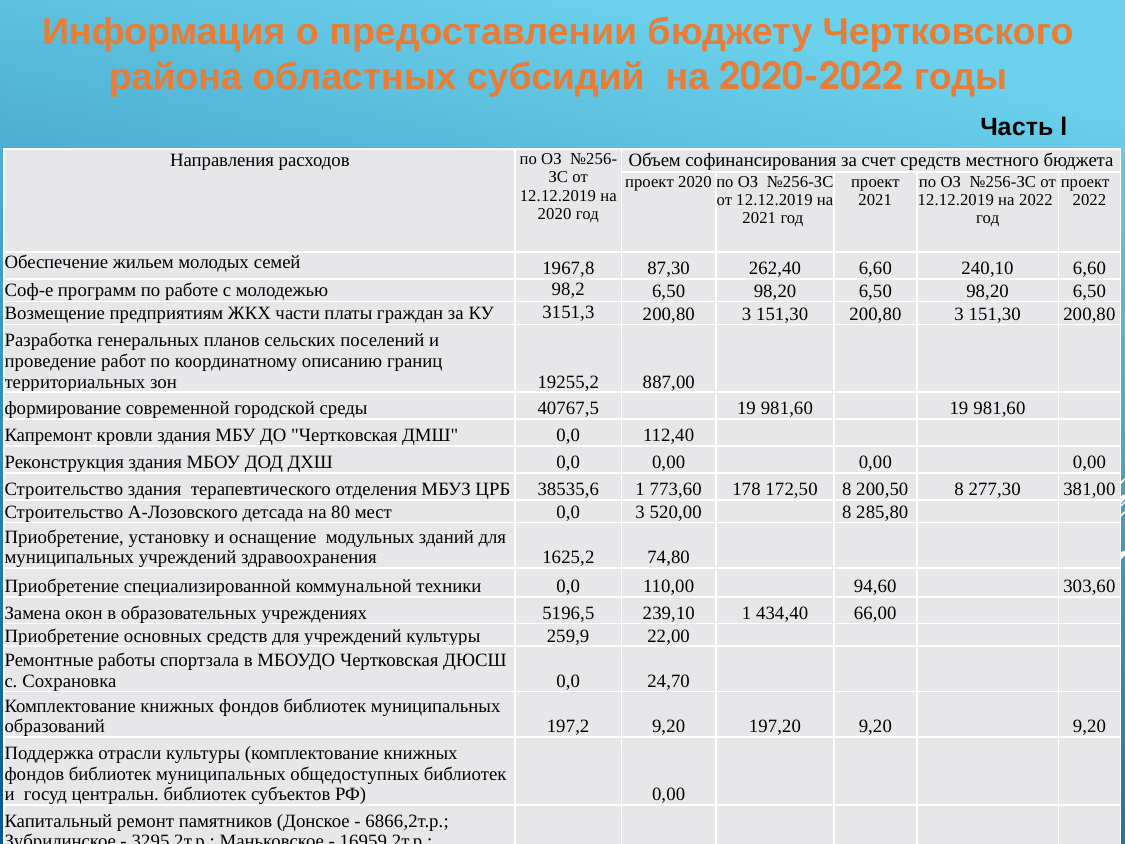

Информация о предоставлении бюджету Чертковского района областных субсидий  на 2020-2022 годы
Часть I
| Направления расходов | по ОЗ №256-ЗС от 12.12.2019 на 2020 год | Объем софинансирования за счет средств местного бюджета |  |  |  |  |
| --- | --- | --- | --- | --- | --- | --- |
|  |  | проект 2020 | по ОЗ №256-ЗС от 12.12.2019 на 2021 год | проект 2021 | по ОЗ №256-ЗС от 12.12.2019 на 2022 год | проект 2022 |
| Обеспечение жильем молодых семей | 1967,8 | 87,30 | 262,40 | 6,60 | 240,10 | 6,60 |
| Соф-е программ по работе с молодежью | 98,2 | 6,50 | 98,20 | 6,50 | 98,20 | 6,50 |
| Возмещение предприятиям ЖКХ части платы граждан за КУ | 3151,3 | 200,80 | 3 151,30 | 200,80 | 3 151,30 | 200,80 |
| Разработка генеральных планов сельских поселений и проведение работ по координатному описанию границ территориальных зон | 19255,2 | 887,00 |  |  |  |  |
| формирование современной городской среды | 40767,5 |  | 19 981,60 |  | 19 981,60 |  |
| Капремонт кровли здания МБУ ДО "Чертковская ДМШ" | 0,0 | 112,40 |  |  |  |  |
| Реконструкция здания МБОУ ДОД ДХШ | 0,0 | 0,00 |  | 0,00 |  | 0,00 |
| Строительство здания терапевтического отделения МБУЗ ЦРБ | 38535,6 | 1 773,60 | 178 172,50 | 8 200,50 | 8 277,30 | 381,00 |
| Строительство А-Лозовского детсада на 80 мест | 0,0 | 3 520,00 |  | 8 285,80 |  |  |
| Приобретение, установку и оснащение модульных зданий для муниципальных учреждений здравоохранения | 1625,2 | 74,80 |  |  |  |  |
| Приобретение специализированной коммунальной техники | 0,0 | 110,00 |  | 94,60 |  | 303,60 |
| Замена окон в образовательных учреждениях | 5196,5 | 239,10 | 1 434,40 | 66,00 |  |  |
| Приобретение основных средств для учреждений культуры | 259,9 | 22,00 |  |  |  |  |
| Ремонтные работы спортзала в МБОУДО Чертковская ДЮСШ с. Сохрановка | 0,0 | 24,70 |  |  |  |  |
| Комплектование книжных фондов библиотек муниципальных образований | 197,2 | 9,20 | 197,20 | 9,20 |  | 9,20 |
| Поддержка отрасли культуры (комплектование книжных фондов библиотек муниципальных общедоступных библиотек и госуд центральн. библиотек субъектов РФ) |  | 0,00 |  |  |  |  |
| Капитальный ремонт памятников (Донское - 6866,2т.р.; Зубрилинское - 3295,2т.р.; Маньковское - 16959,2т.р.; Сетраковское -5092,2т.р.) соф-ние в бюджетах с/п | 32212,8 | 0,00 |  |  |  |  |